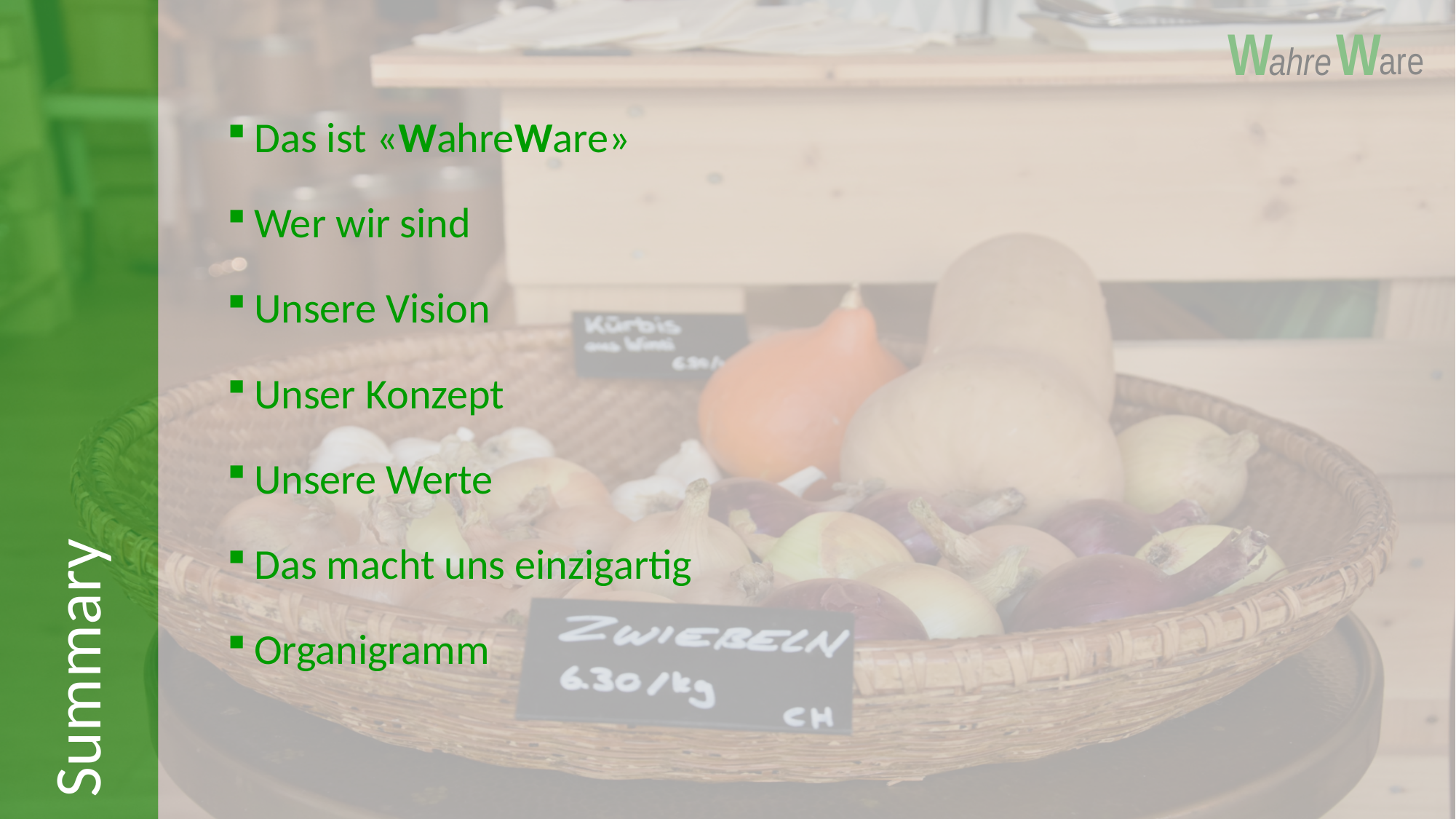

Das ist «WahreWare»
Wer wir sind
Unsere Vision
Unser Konzept
Unsere Werte
Das macht uns einzigartig
Organigramm
# Summary